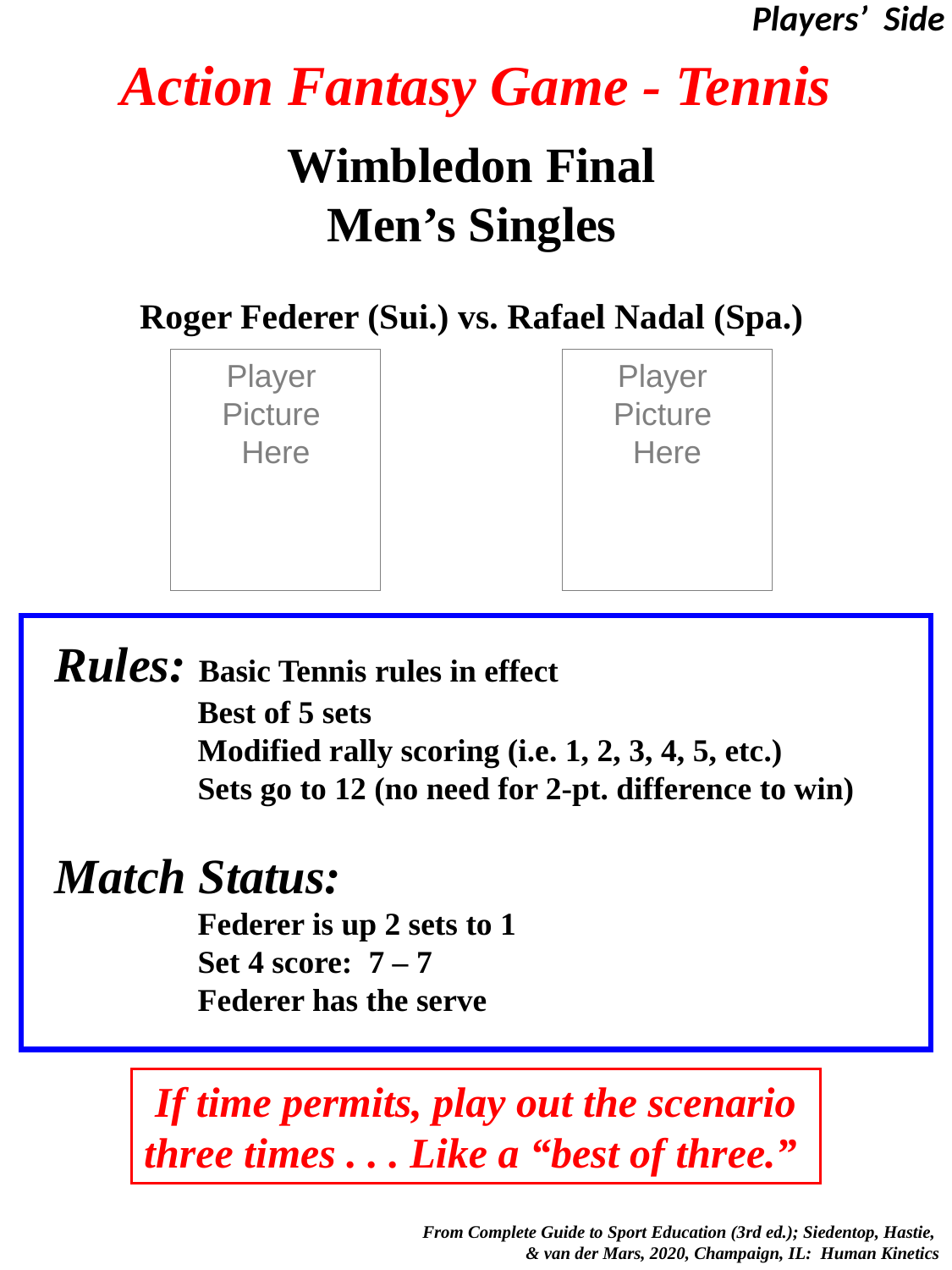

Players’  Side
# Action Fantasy Game - Tennis
Wimbledon Final
Men’s Singles

Roger Federer (Sui.) vs. Rafael Nadal (Spa.)
Player
Picture
Here

Player
Picture
Here

Rules: Basic Tennis rules in effect
	  Best of 5 sets
	  Modified rally scoring (i.e. 1, 2, 3, 4, 5, etc.)
	  Sets go to 12 (no need for 2-pt. difference to win)

Match Status:
	  Federer is up 2 sets to 1
	  Set 4 score:  7 – 7
	  Federer has the serve
If time permits, play out the scenario
three times . . . Like a “best of three.”
 From Complete Guide to Sport Education (3rd ed.); Siedentop, Hastie,
& van der Mars, 2020, Champaign, IL:  Human Kinetics